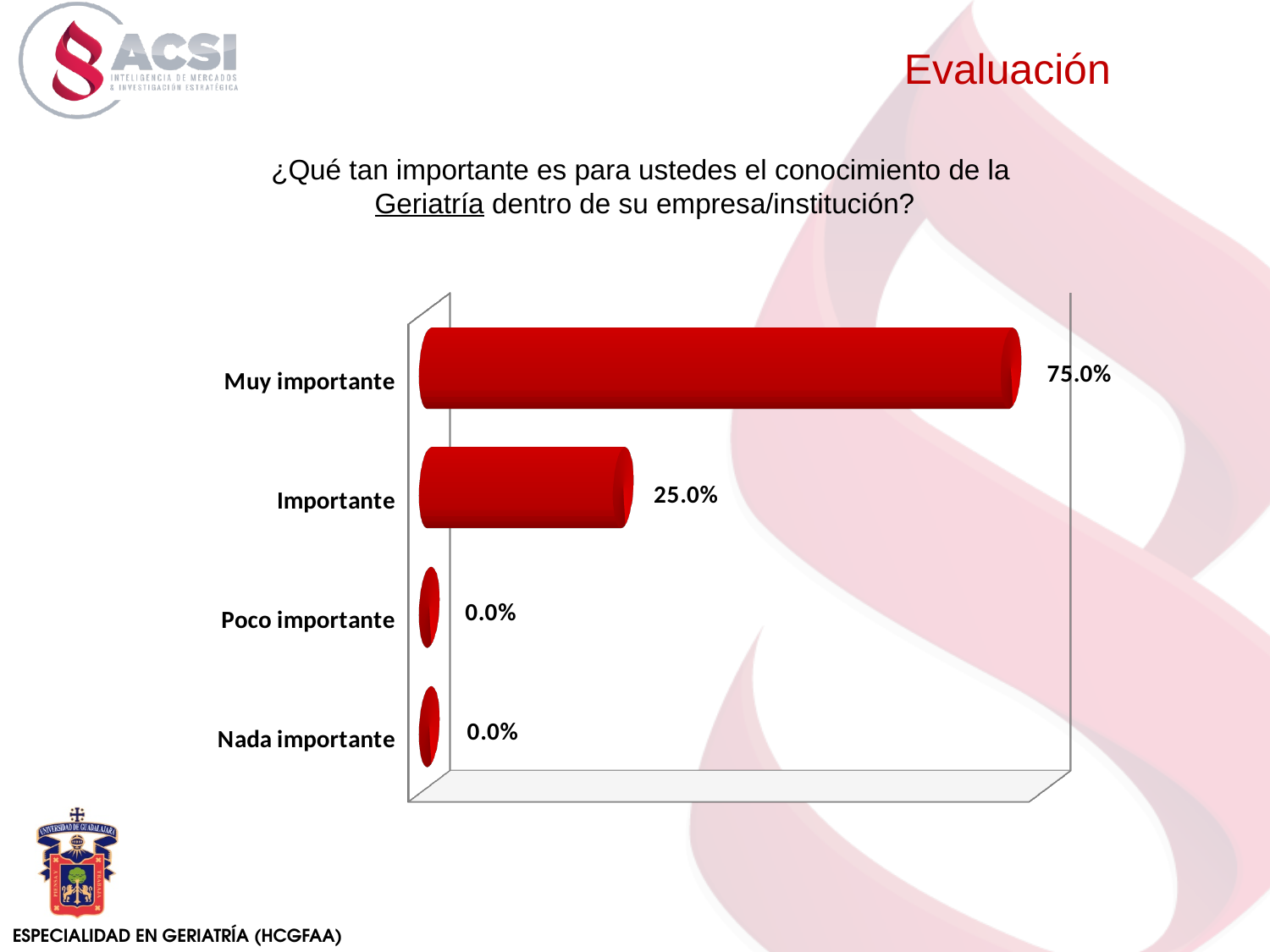

Evaluación
¿Qué tan importante es para ustedes el conocimiento de la
Geriatría dentro de su empresa/institución?

[unsupported chart]